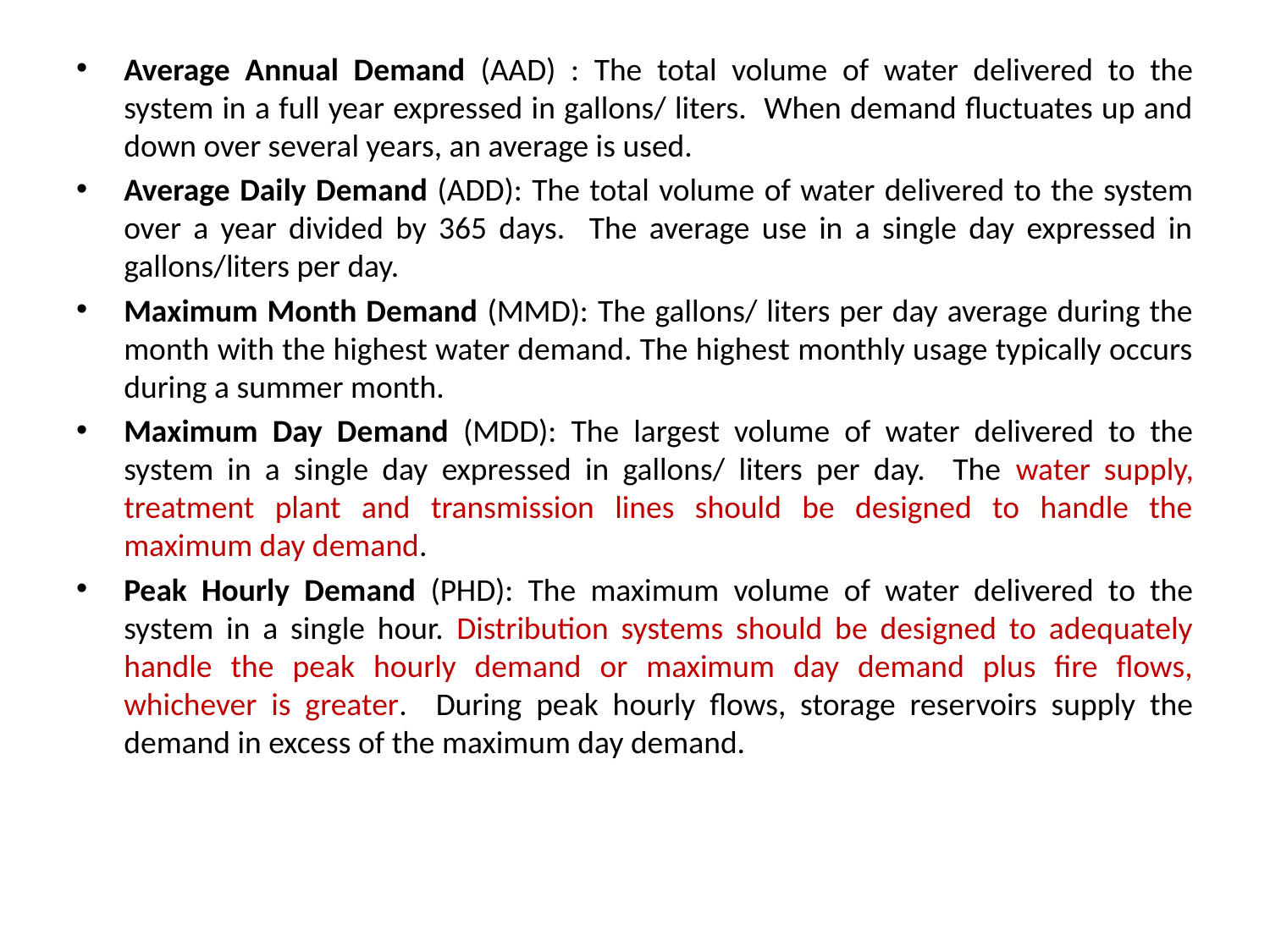

Average Annual Demand (AAD) : The total volume of water delivered to the system in a full year expressed in gallons/ liters.  When demand fluctuates up and down over several years, an average is used.
Average Daily Demand (ADD): The total volume of water delivered to the system over a year divided by 365 days.  The average use in a single day expressed in gallons/liters per day.
Maximum Month Demand (MMD): The gallons/ liters per day average during the month with the highest water demand. The highest monthly usage typically occurs during a summer month.
Maximum Day Demand (MDD): The largest volume of water delivered to the system in a single day expressed in gallons/ liters per day.  The water supply, treatment plant and transmission lines should be designed to handle the maximum day demand.
Peak Hourly Demand (PHD): The maximum volume of water delivered to the system in a single hour. Distribution systems should be designed to adequately handle the peak hourly demand or maximum day demand plus fire flows, whichever is greater.  During peak hourly flows, storage reservoirs supply the demand in excess of the maximum day demand.